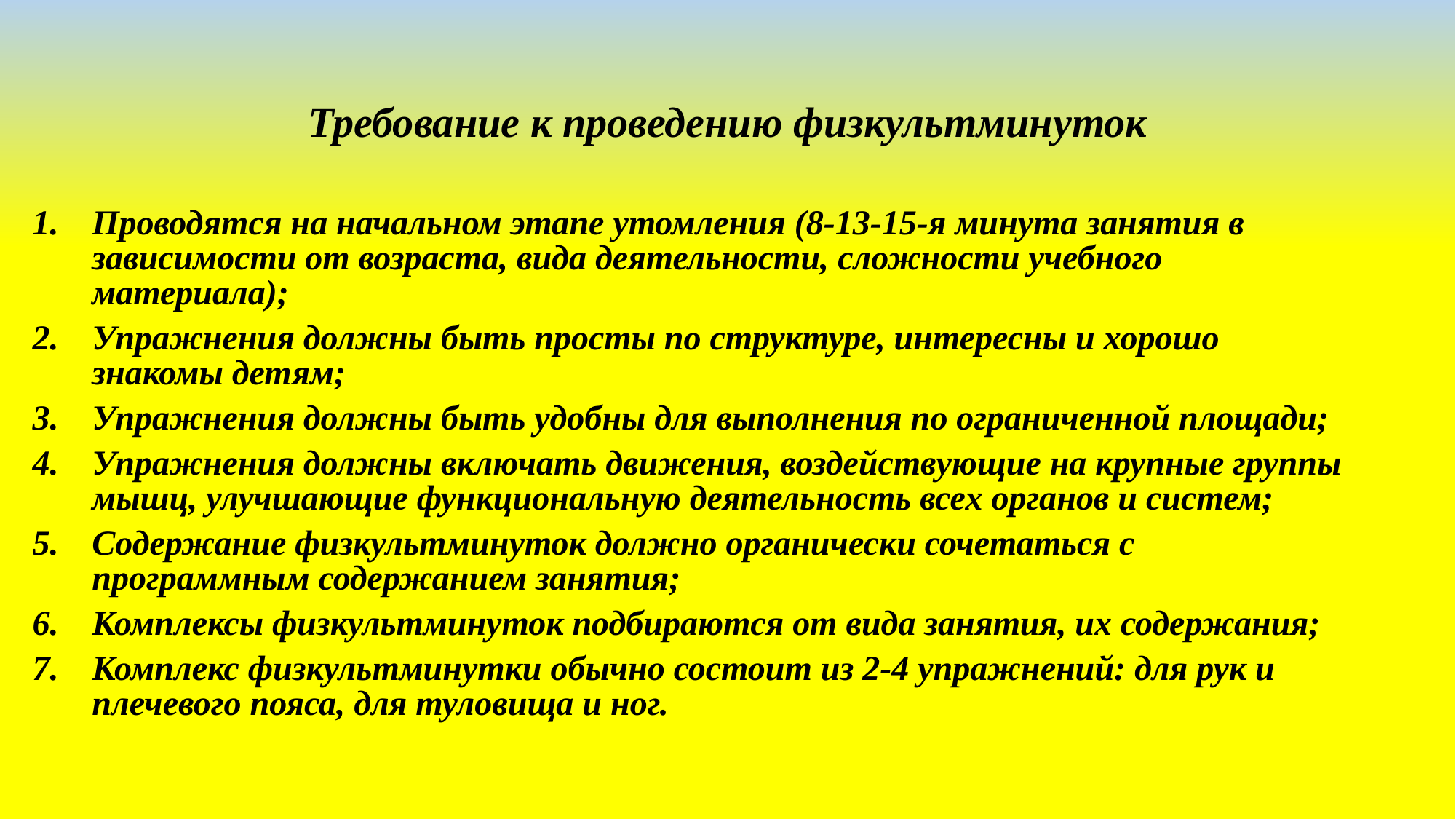

# Требование к проведению физкультминуток

Проводятся на начальном этапе утомления (8-13-15-я минута занятия в зависимости от возраста, вида деятельности, сложности учебного материала);
Упражнения должны быть просты по структуре, интересны и хорошо знакомы детям;
Упражнения должны быть удобны для выполнения по ограниченной площади;
Упражнения должны включать движения, воздействующие на крупные группы мышц, улучшающие функциональную деятельность всех органов и систем;
Содержание физкультминуток должно органически сочетаться с программным содержанием занятия;
Комплексы физкультминуток подбираются от вида занятия, их содержания;
Комплекс физкультминутки обычно состоит из 2-4 упражнений: для рук и плечевого пояса, для туловища и ног.